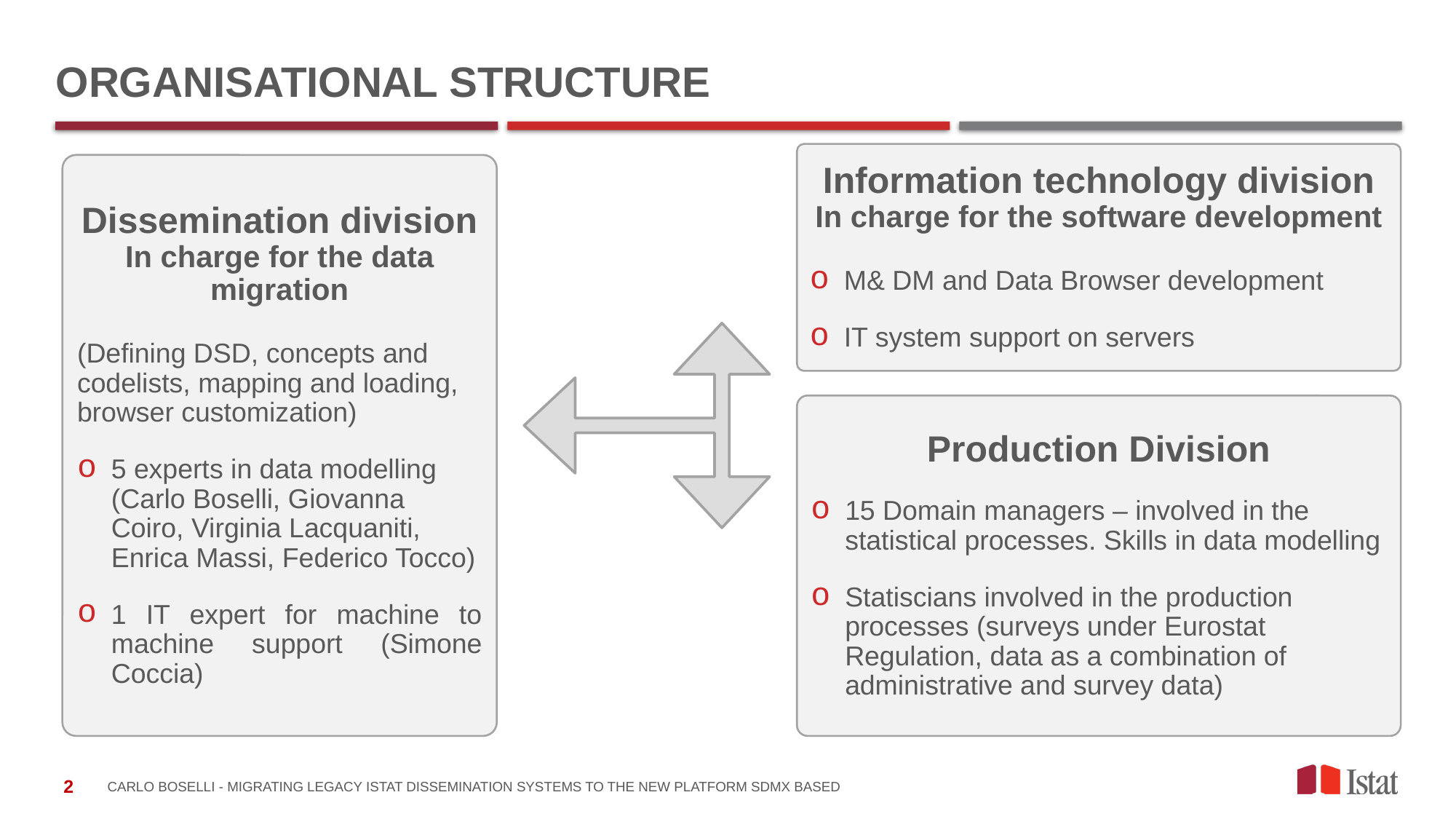

# ORGANISATIONAL STRUCTURE
Information technology division
In charge for the software development

M& DM and Data Browser development
IT system support on servers
Dissemination division
In charge for the data migration

(Defining DSD, concepts and codelists, mapping and loading, browser customization)
5 experts in data modelling (Carlo Boselli, Giovanna Coiro, Virginia Lacquaniti, Enrica Massi, Federico Tocco)
1 IT expert for machine to machine support (Simone Coccia)

Production Division
15 Domain managers – involved in the statistical processes. Skills in data modelling
Statiscians involved in the production processes (surveys under Eurostat Regulation, data as a combination of administrative and survey data)
CARLO BOSELLI - Migrating legacy Istat dissemination systems to the new platform SDMX based
2